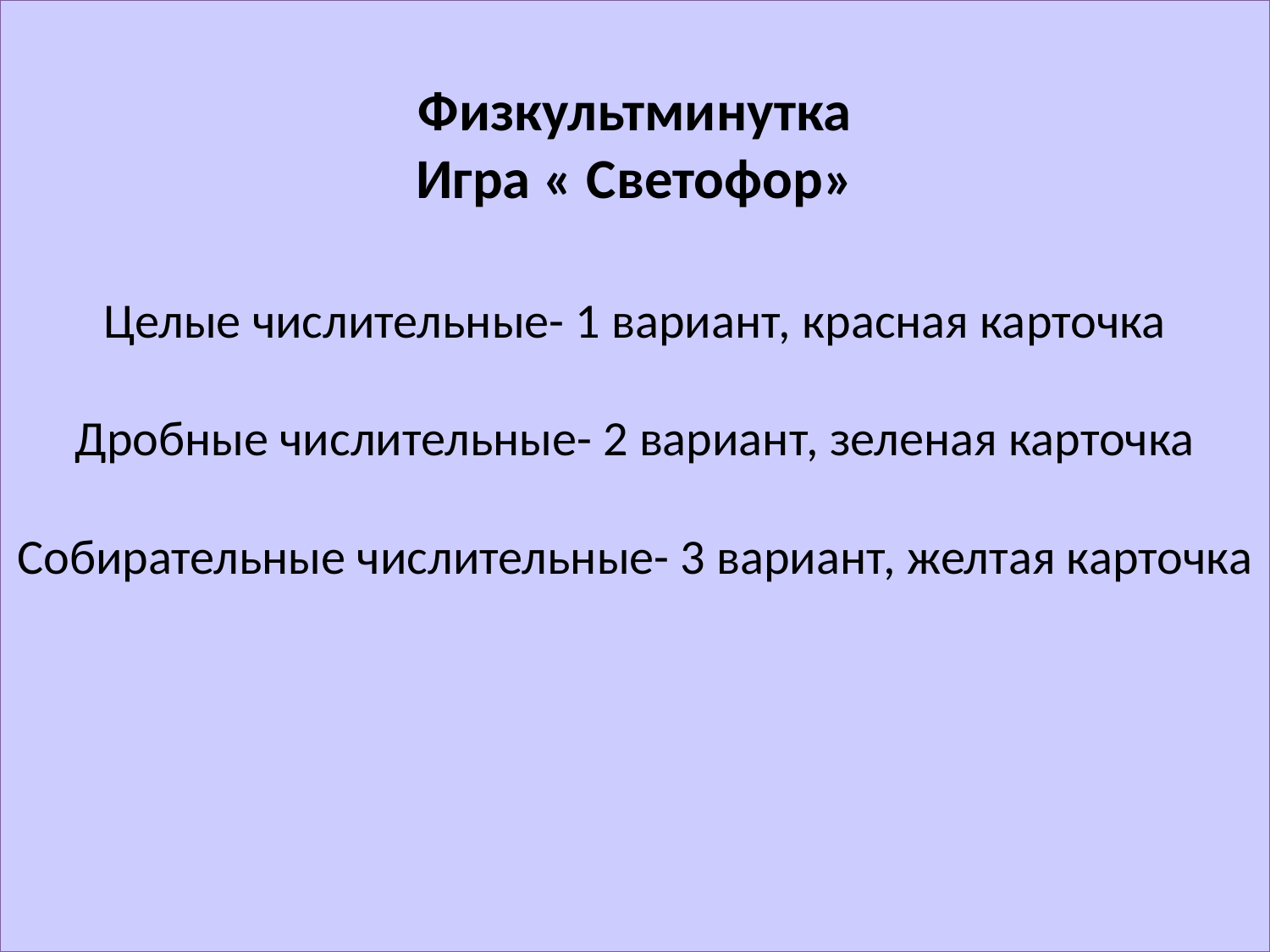

Физкультминутка
Игра « Светофор»

Целые числительные- 1 вариант, красная карточка

Дробные числительные- 2 вариант, зеленая карточка

Собирательные числительные- 3 вариант, желтая карточка